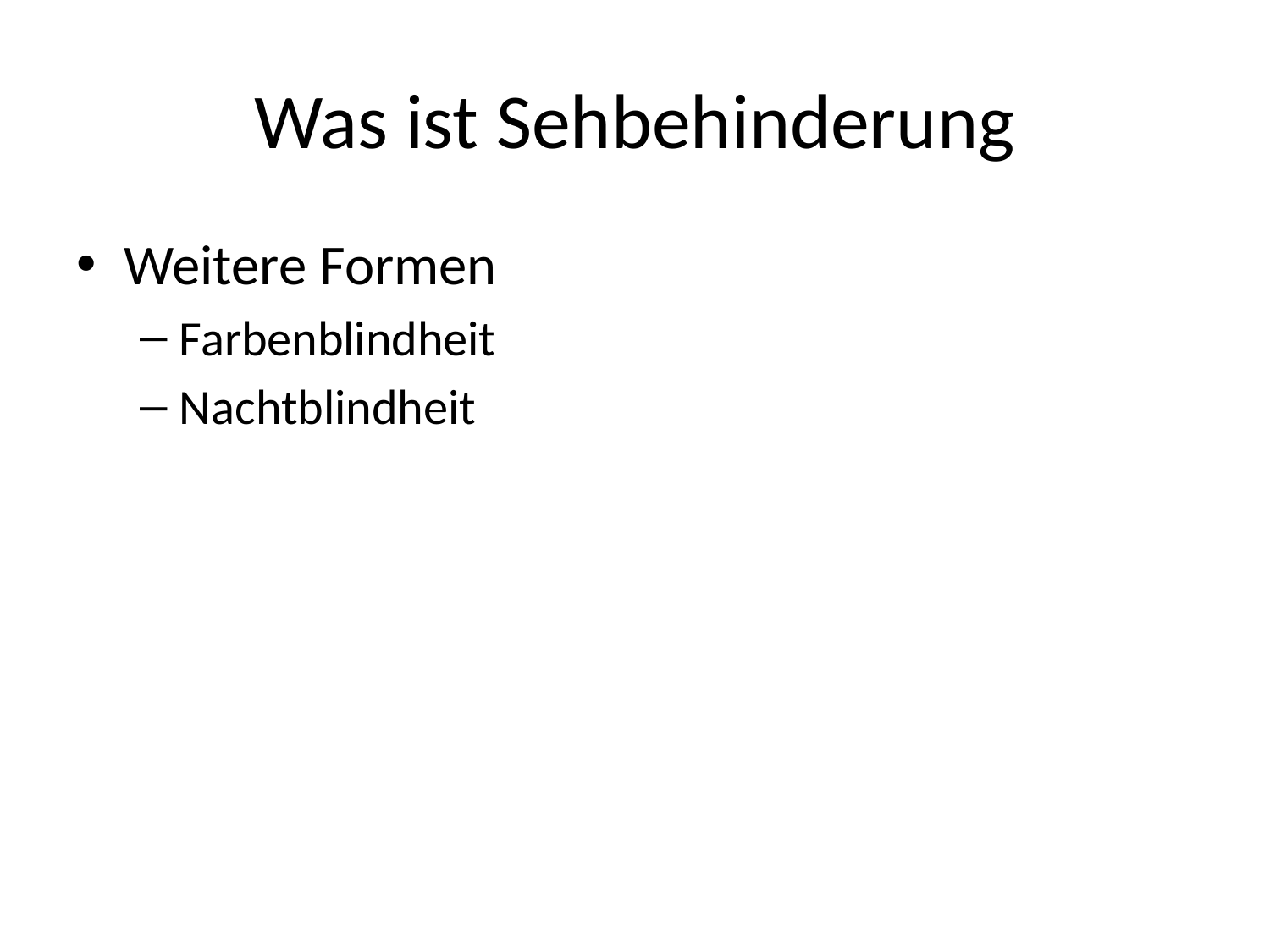

# Was ist Sehbehinderung
Weitere Formen
Farbenblindheit
Nachtblindheit